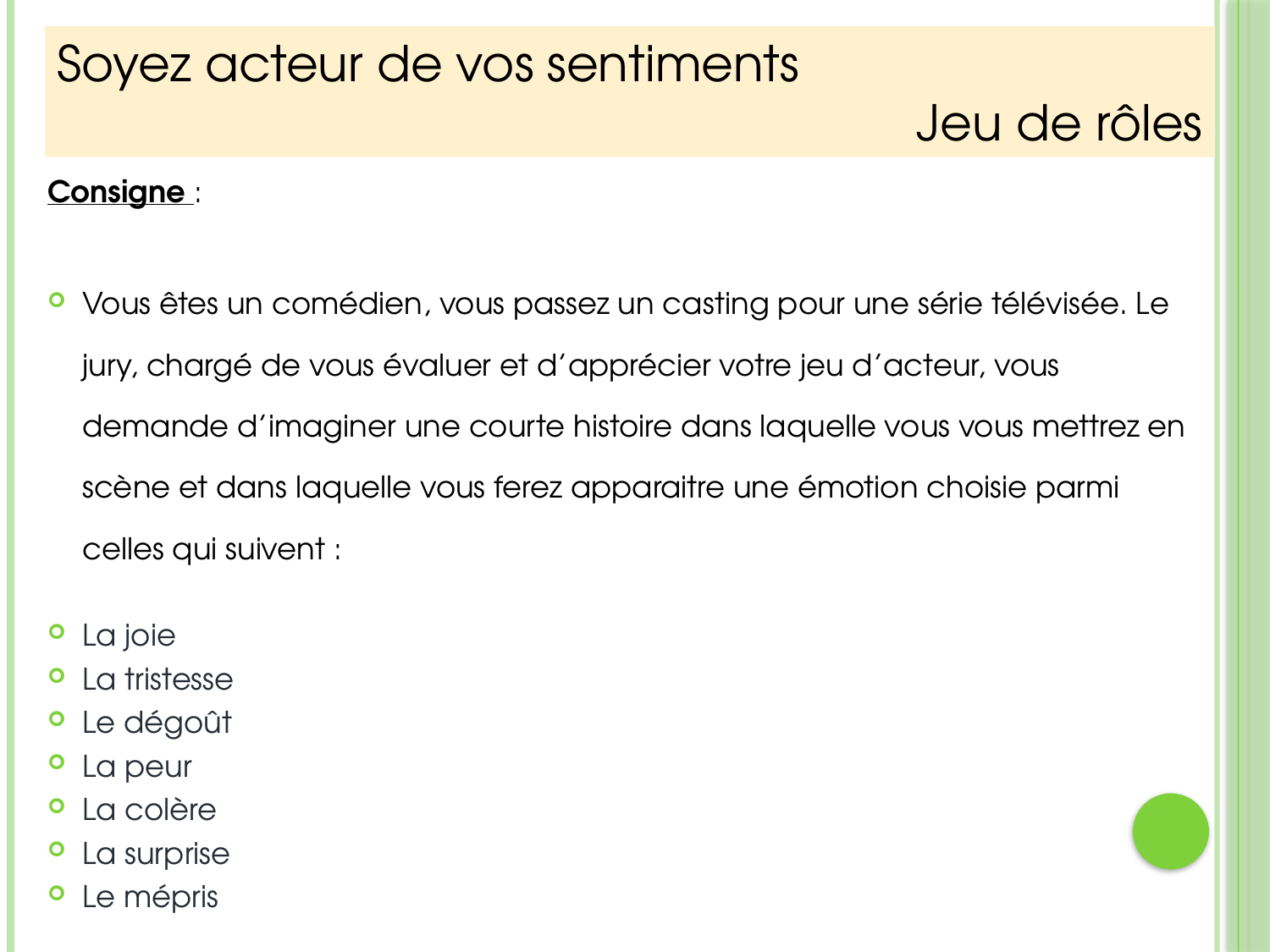

Soyez acteur de vos sentiments
Jeu de rôles
Consigne :

Vous êtes un comédien, vous passez un casting pour une série télévisée. Le jury, chargé de vous évaluer et d’apprécier votre jeu d’acteur, vous demande d’imaginer une courte histoire dans laquelle vous vous mettrez en scène et dans laquelle vous ferez apparaitre une émotion choisie parmi celles qui suivent :

La joie
La tristesse
Le dégoût
La peur
La colère
La surprise
Le mépris